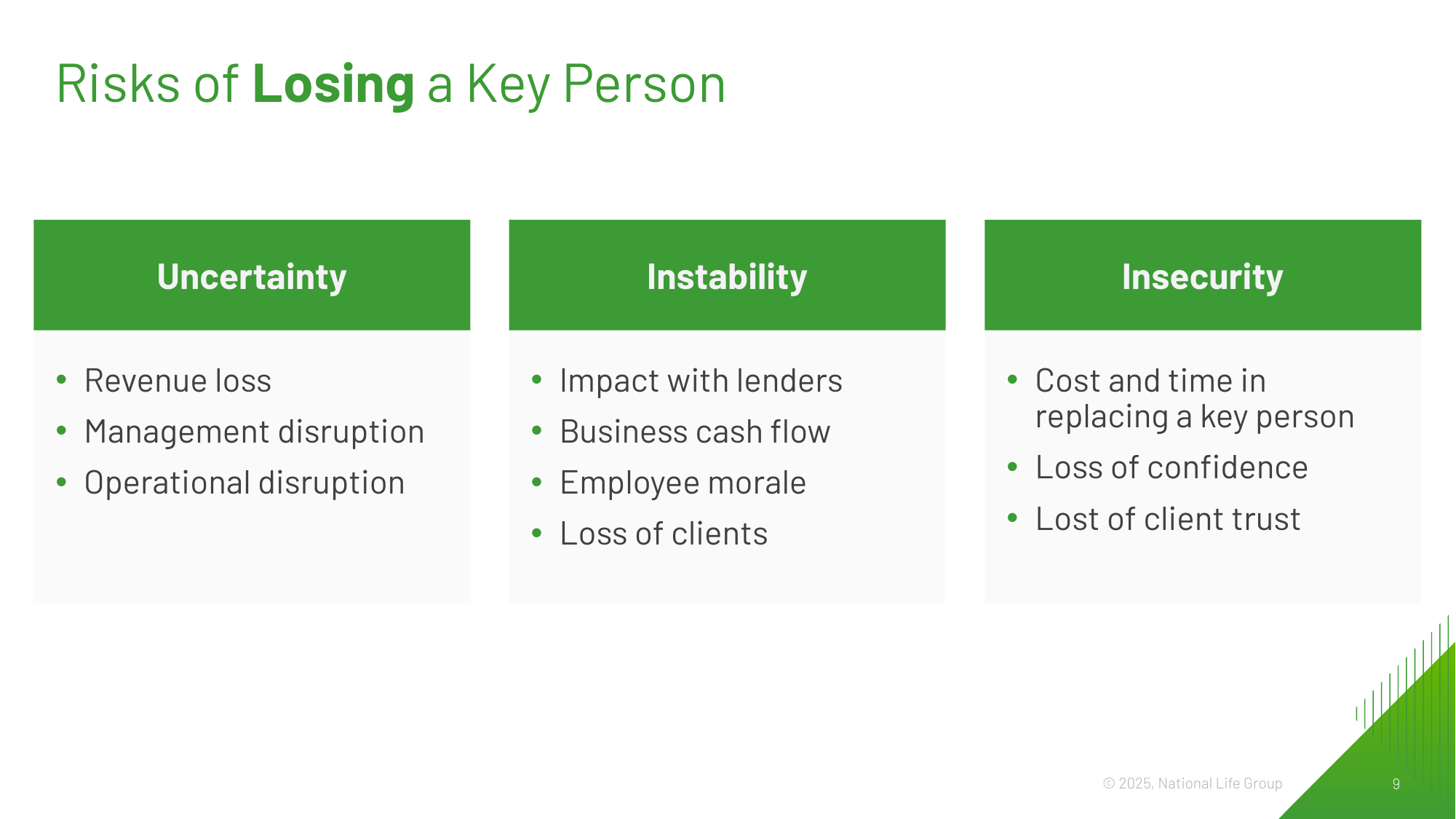

# Risks of Losing a Key Person
Uncertainty
Instability
Insecurity
Revenue loss
Management disruption
Operational disruption
Impact with lenders
Business cash flow
Employee morale
Loss of clients
Cost and time in replacing a key person
Loss of confidence
Lost of client trust
 9